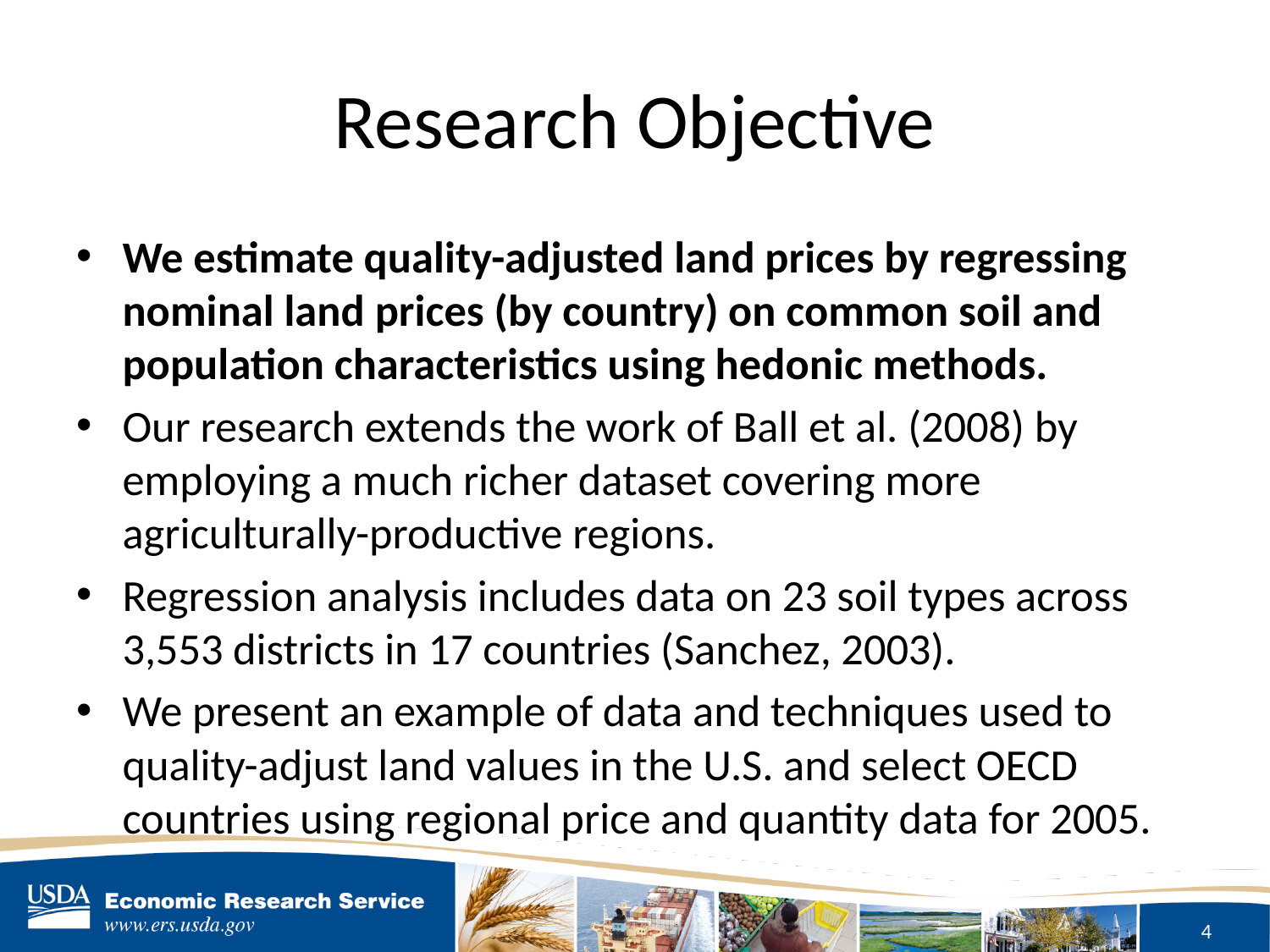

# Research Objective
We estimate quality-adjusted land prices by regressing nominal land prices (by country) on common soil and population characteristics using hedonic methods.
Our research extends the work of Ball et al. (2008) by employing a much richer dataset covering more agriculturally-productive regions.
Regression analysis includes data on 23 soil types across 3,553 districts in 17 countries (Sanchez, 2003).
We present an example of data and techniques used to quality-adjust land values in the U.S. and select OECD countries using regional price and quantity data for 2005.